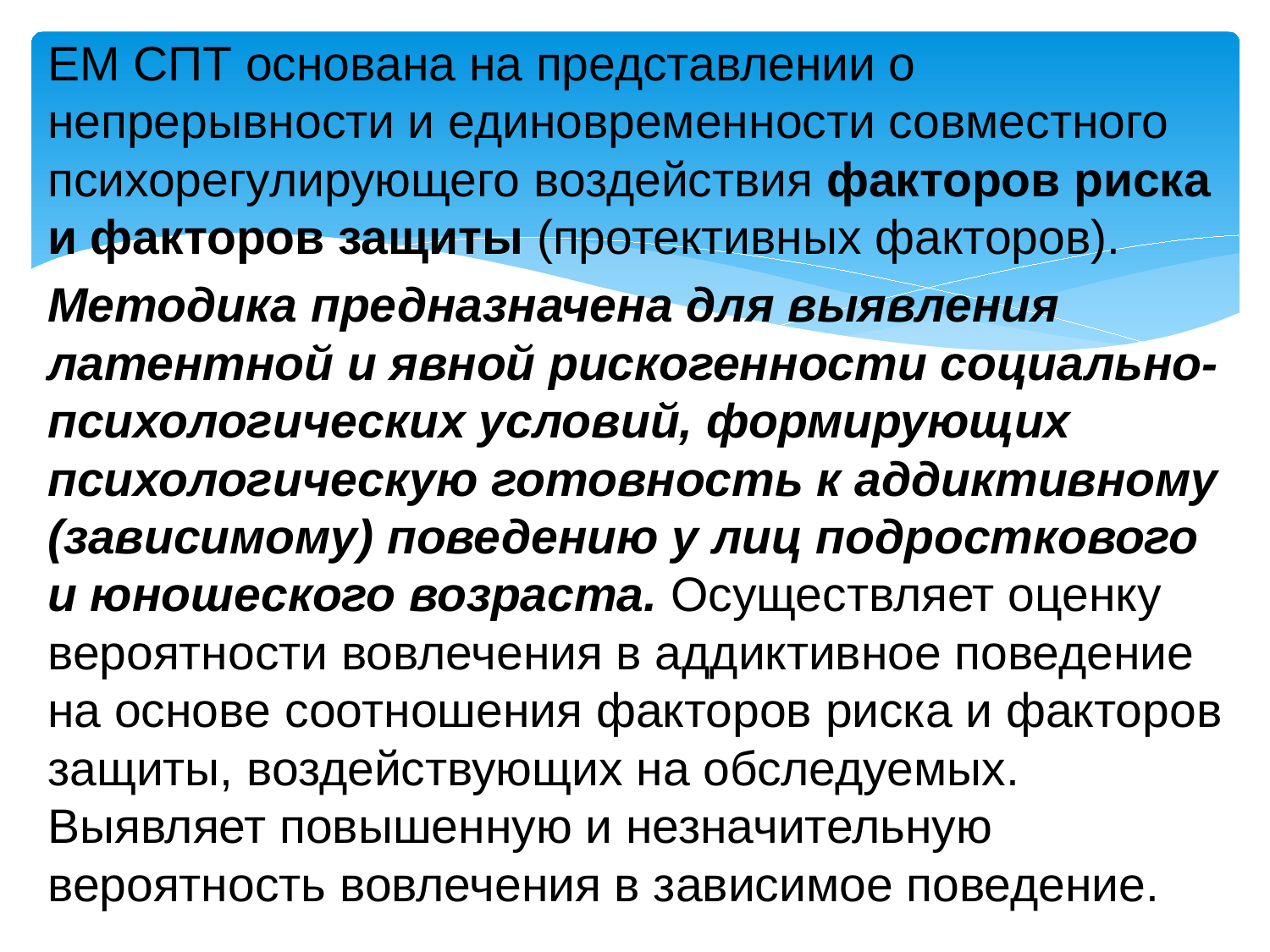

ЕМ СПТ основана на представлении о непрерывности и единовременности совместного психорегулирующего воздействия факторов риска и факторов защиты (протективных факторов).
Методика предназначена для выявления латентной и явной рискогенности социально-психологических условий, формирующих психологическую готовность к аддиктивному (зависимому) поведению у лиц подросткового и юношеского возраста. Осуществляет оценку вероятности вовлечения в аддиктивное поведение на основе соотношения факторов риска и факторов защиты, воздействующих на обследуемых. Выявляет повышенную и незначительную вероятность вовлечения в зависимое поведение.